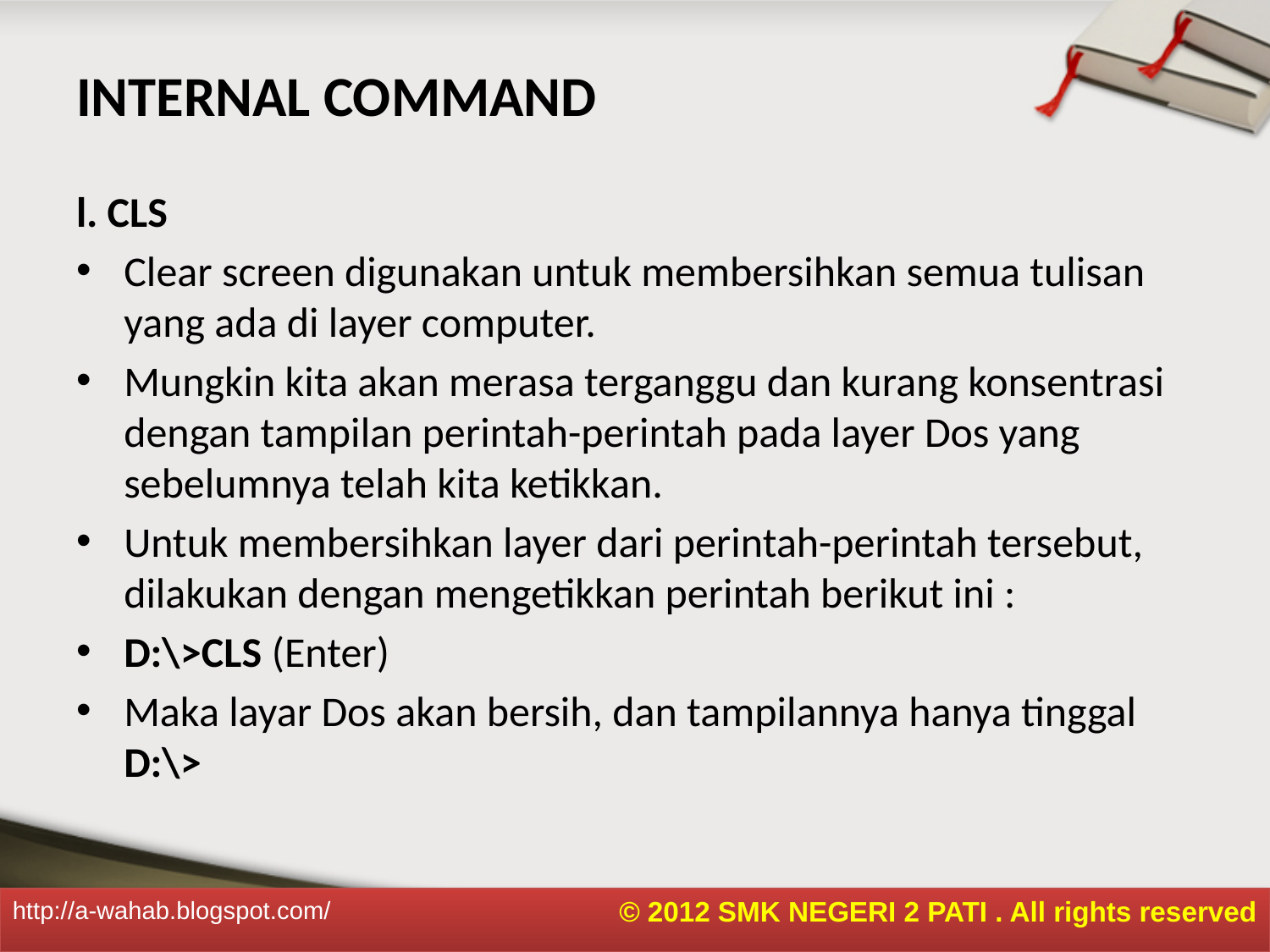

# INTERNAL COMMAND
l. CLS
Clear screen digunakan untuk membersihkan semua tulisan yang ada di layer computer.
Mungkin kita akan merasa terganggu dan kurang konsentrasi dengan tampilan perintah-perintah pada layer Dos yang sebelumnya telah kita ketikkan.
Untuk membersihkan layer dari perintah-perintah tersebut, dilakukan dengan mengetikkan perintah berikut ini :
D:\>CLS (Enter)
Maka layar Dos akan bersih, dan tampilannya hanya tinggal  D:\>
© 2012 SMK NEGERI 2 PATI . All rights reserved

http://a-wahab.blogspot.com/